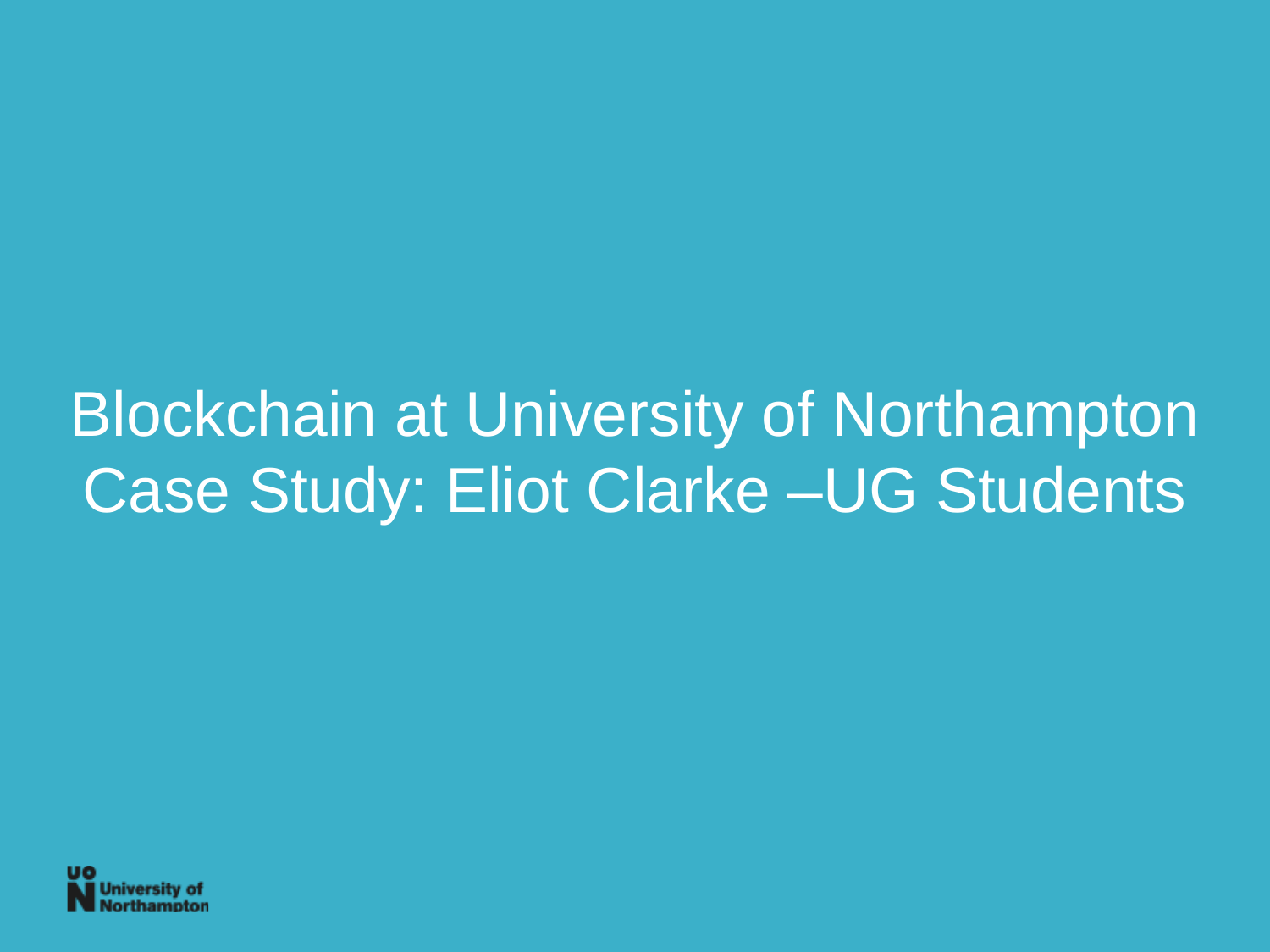

#
Blockchain at University of Northampton
Case Study: Eliot Clarke –UG Students